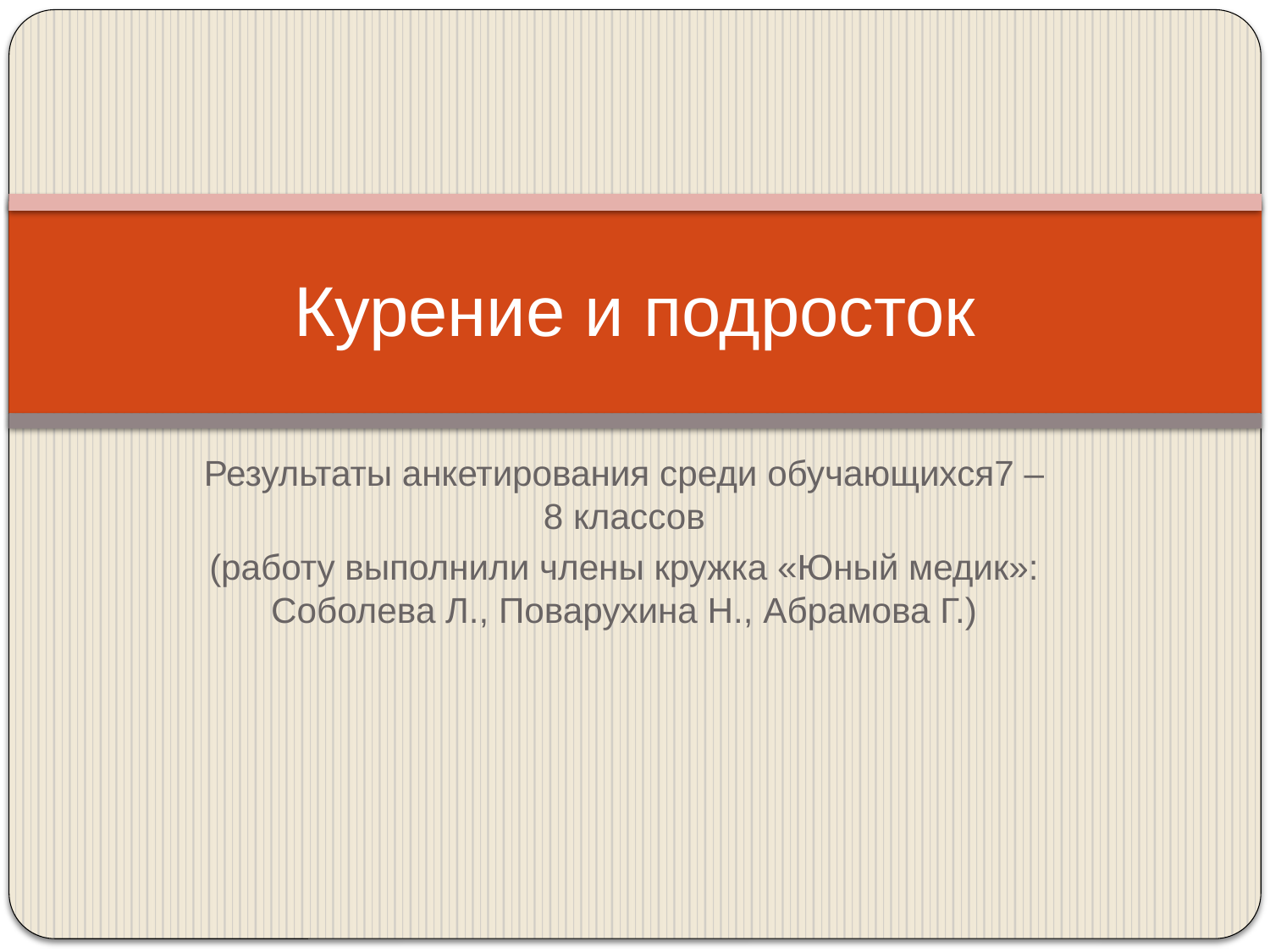

# Курение и подросток
Результаты анкетирования среди обучающихся7 – 8 классов
(работу выполнили члены кружка «Юный медик»: Соболева Л., Поварухина Н., Абрамова Г.)